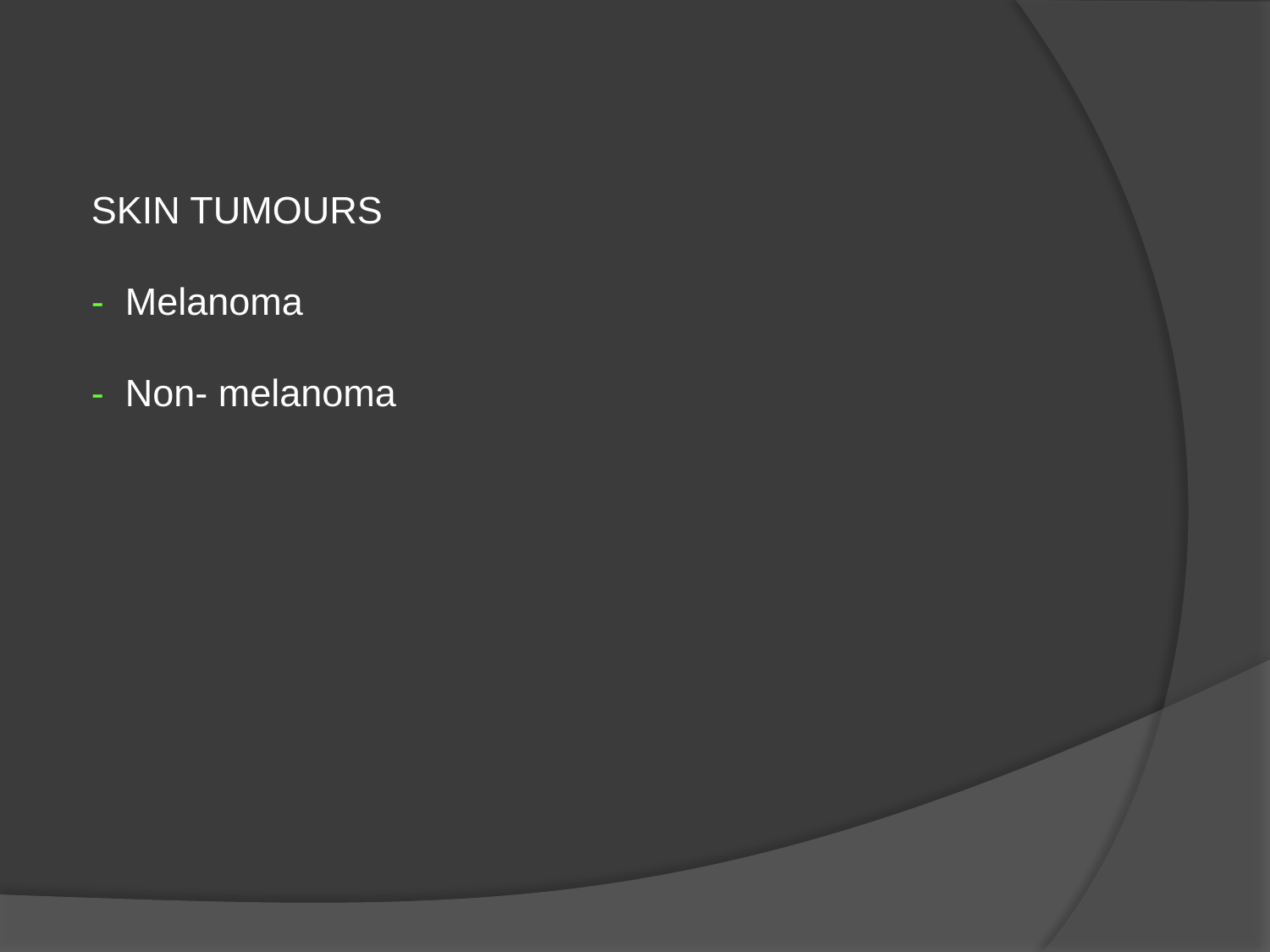

# SKIN TUMOURS -  Melanoma -  Non- melanoma